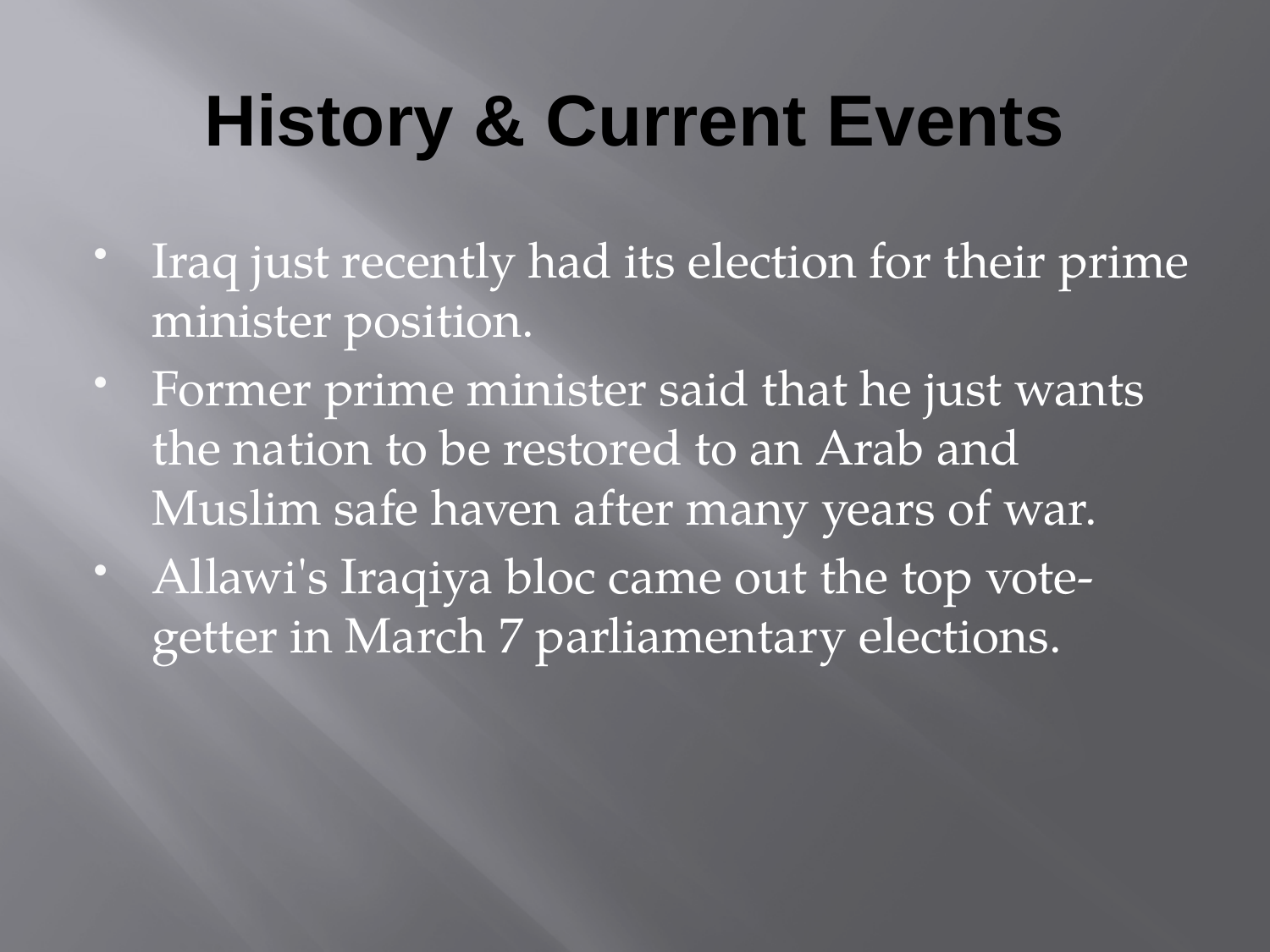

# History & Current Events
Iraq just recently had its election for their prime minister position.
Former prime minister said that he just wants the nation to be restored to an Arab and Muslim safe haven after many years of war.
Allawi's Iraqiya bloc came out the top vote-getter in March 7 parliamentary elections.